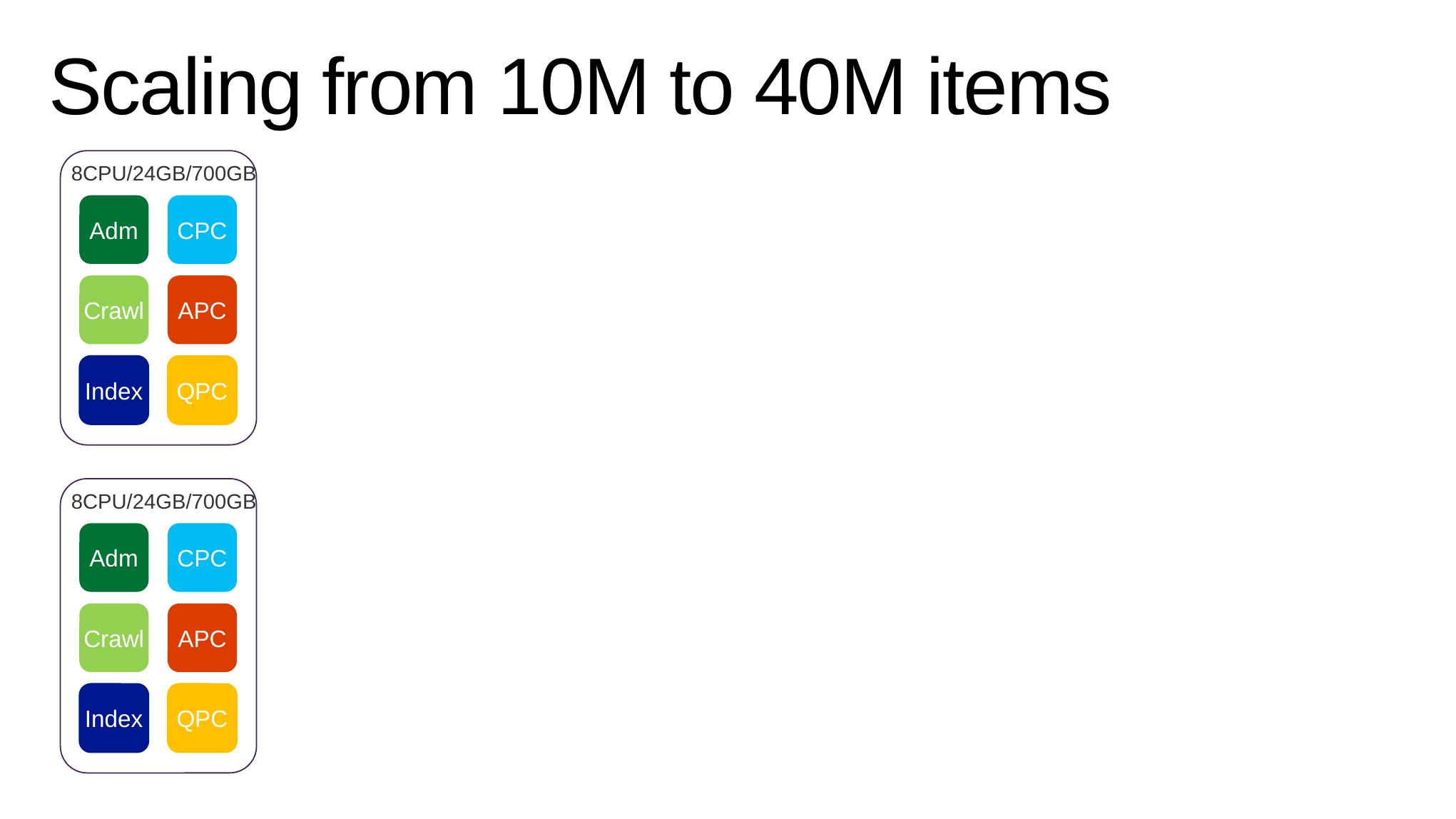

# Scaling from 10M to 40M items

8CPU/24GB/700GB
Adm
CPC
Crawl
APC
Index
QPC

8CPU/24GB/700GB
Adm
CPC
Crawl
APC
Index
QPC